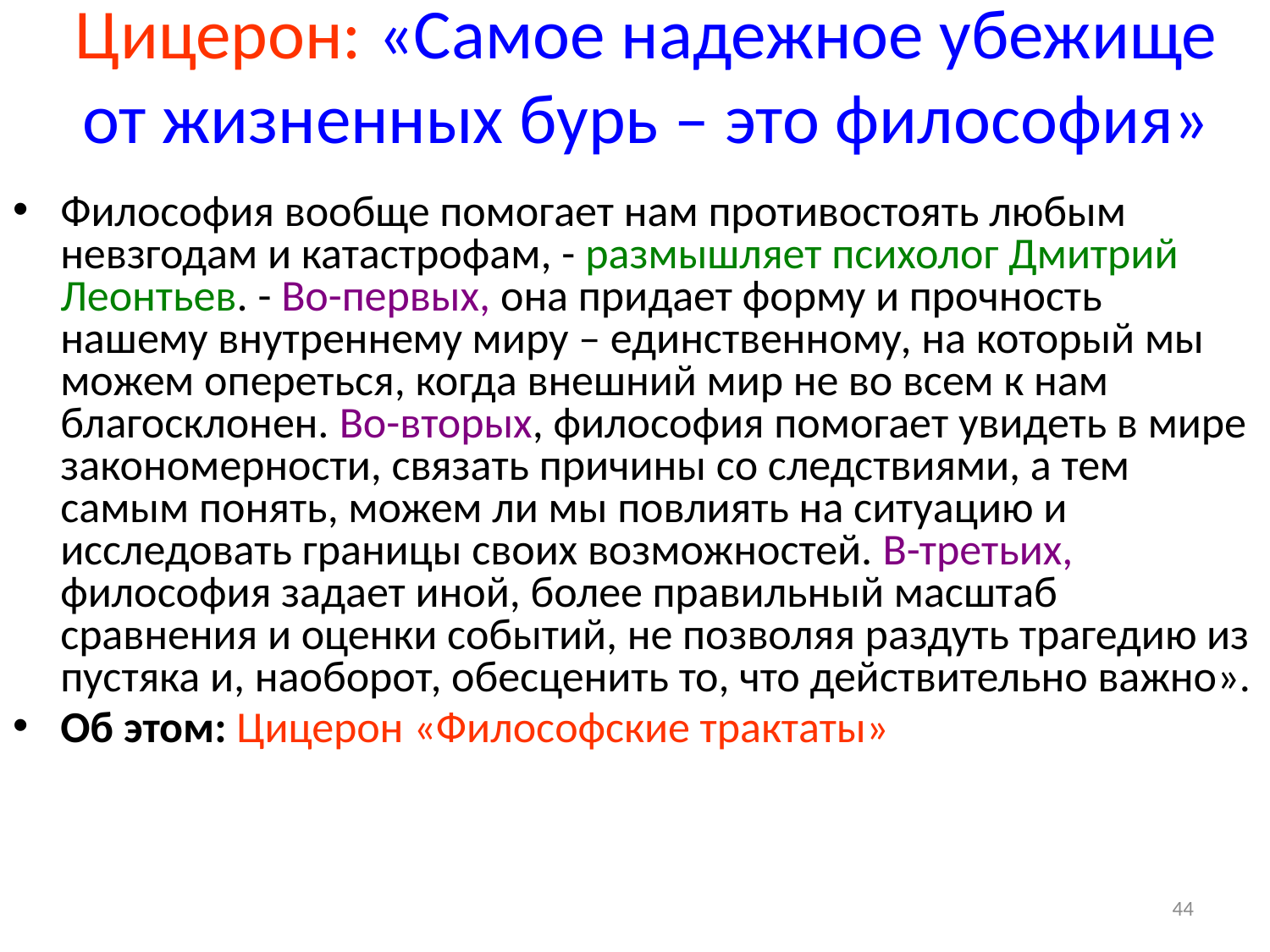

# Цицерон: «Самое надежное убежище от жизненных бурь – это философия»
Философия вообще помогает нам противостоять любым невзгодам и катастрофам, - размышляет психолог Дмитрий Леонтьев. - Во-первых, она придает форму и прочность нашему внутреннему миру – единственному, на который мы можем опереться, когда внешний мир не во всем к нам благосклонен. Во-вторых, философия помогает увидеть в мире закономерности, связать причины со следствиями, а тем самым понять, можем ли мы повлиять на ситуацию и исследовать границы своих возможностей. В-третьих, философия задает иной, более правильный масштаб сравнения и оценки событий, не позволяя раздуть трагедию из пустяка и, наоборот, обесценить то, что действительно важно».
Об этом: Цицерон «Философские трактаты»

44